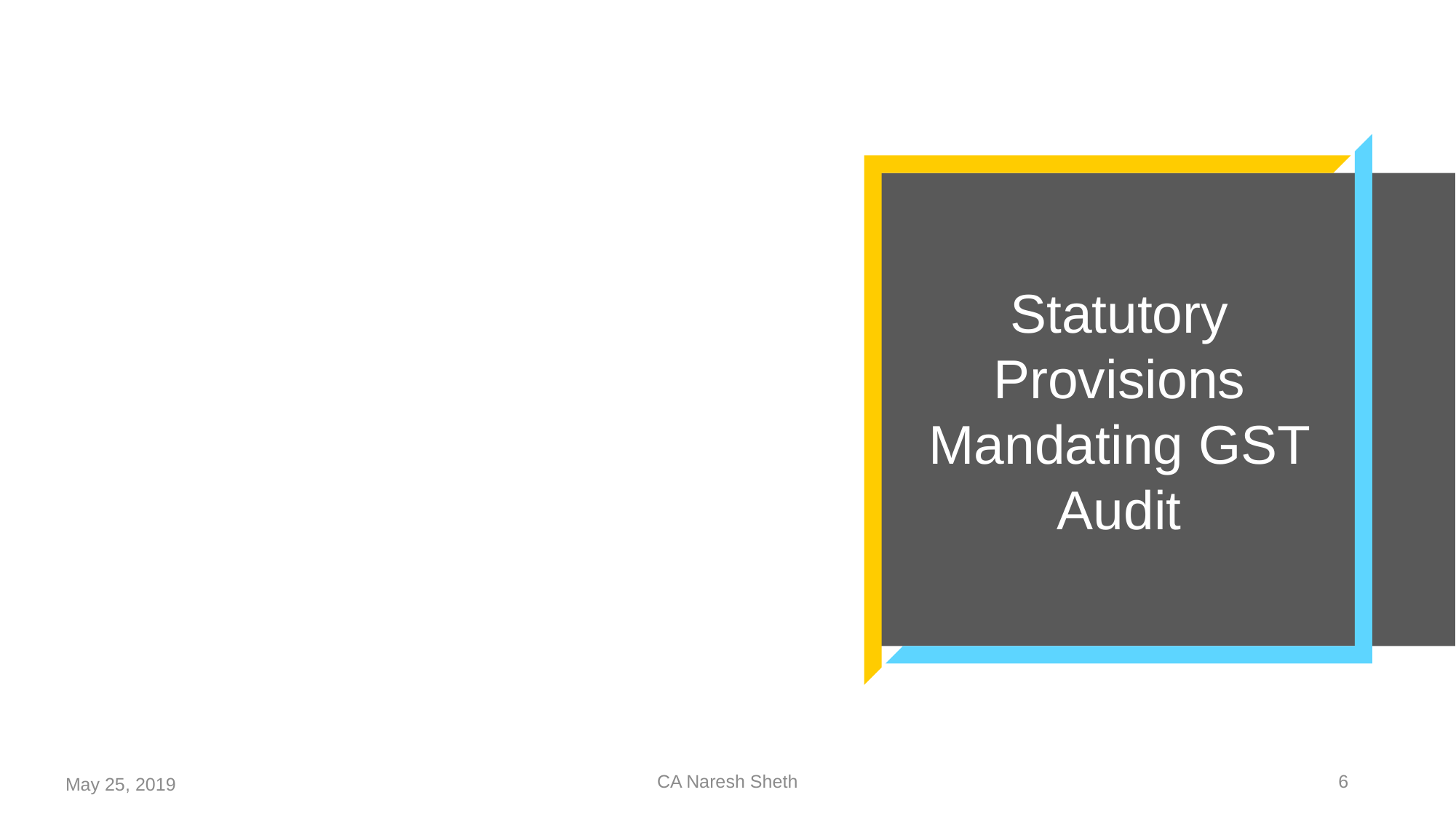

# Statutory Provisions Mandating GST Audit
CA Naresh Sheth
6
May 25, 2019